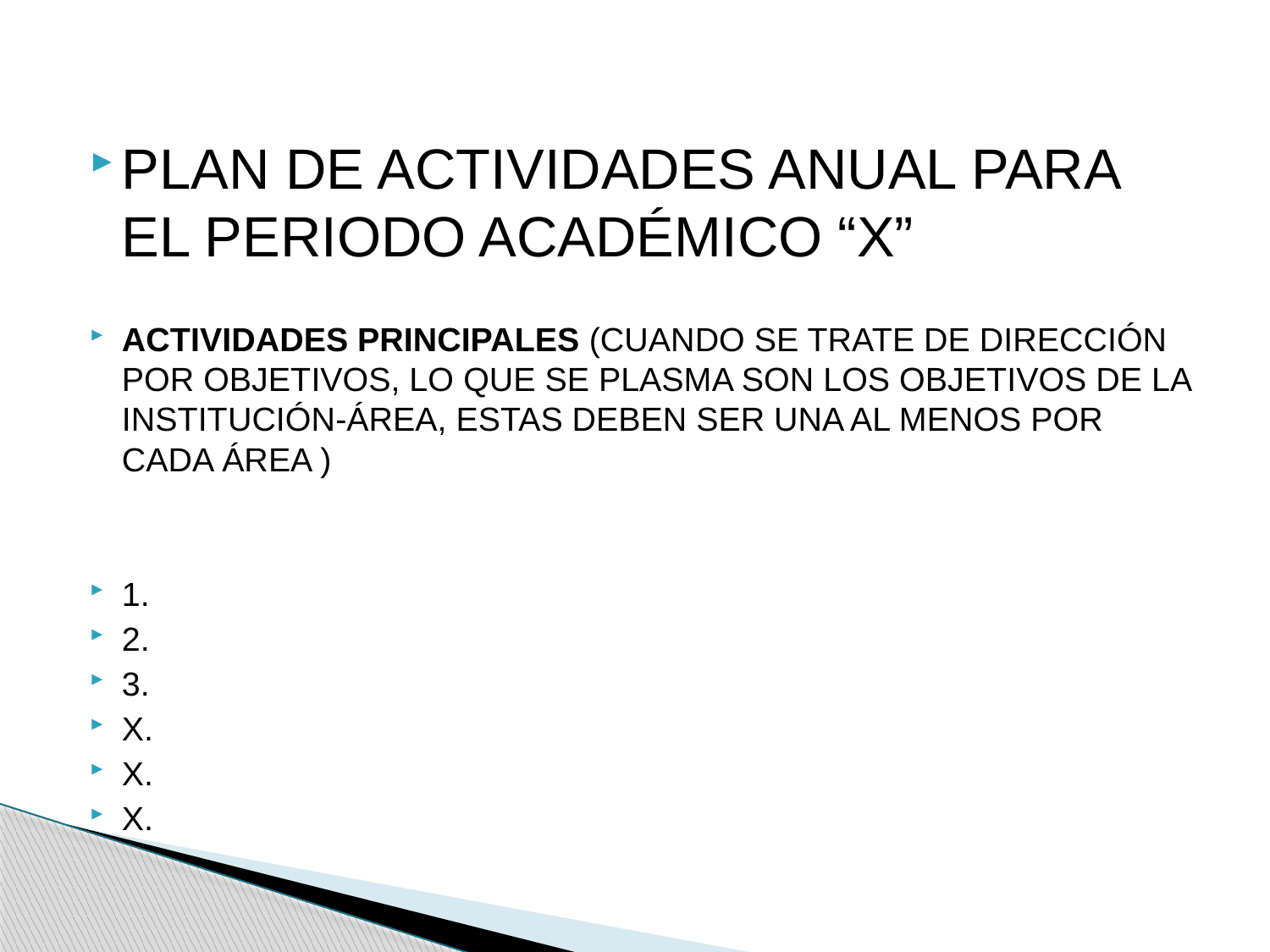

PLAN DE ACTIVIDADES ANUAL PARA EL PERIODO ACADÉMICO “X”

ACTIVIDADES PRINCIPALES (CUANDO SE TRATE DE DIRECCIÓN POR OBJETIVOS, LO QUE SE PLASMA SON LOS OBJETIVOS DE LA INSTITUCIÓN-ÁREA, ESTAS DEBEN SER UNA AL MENOS POR CADA ÁREA )

1.
2.
3.
X.
X.
X.